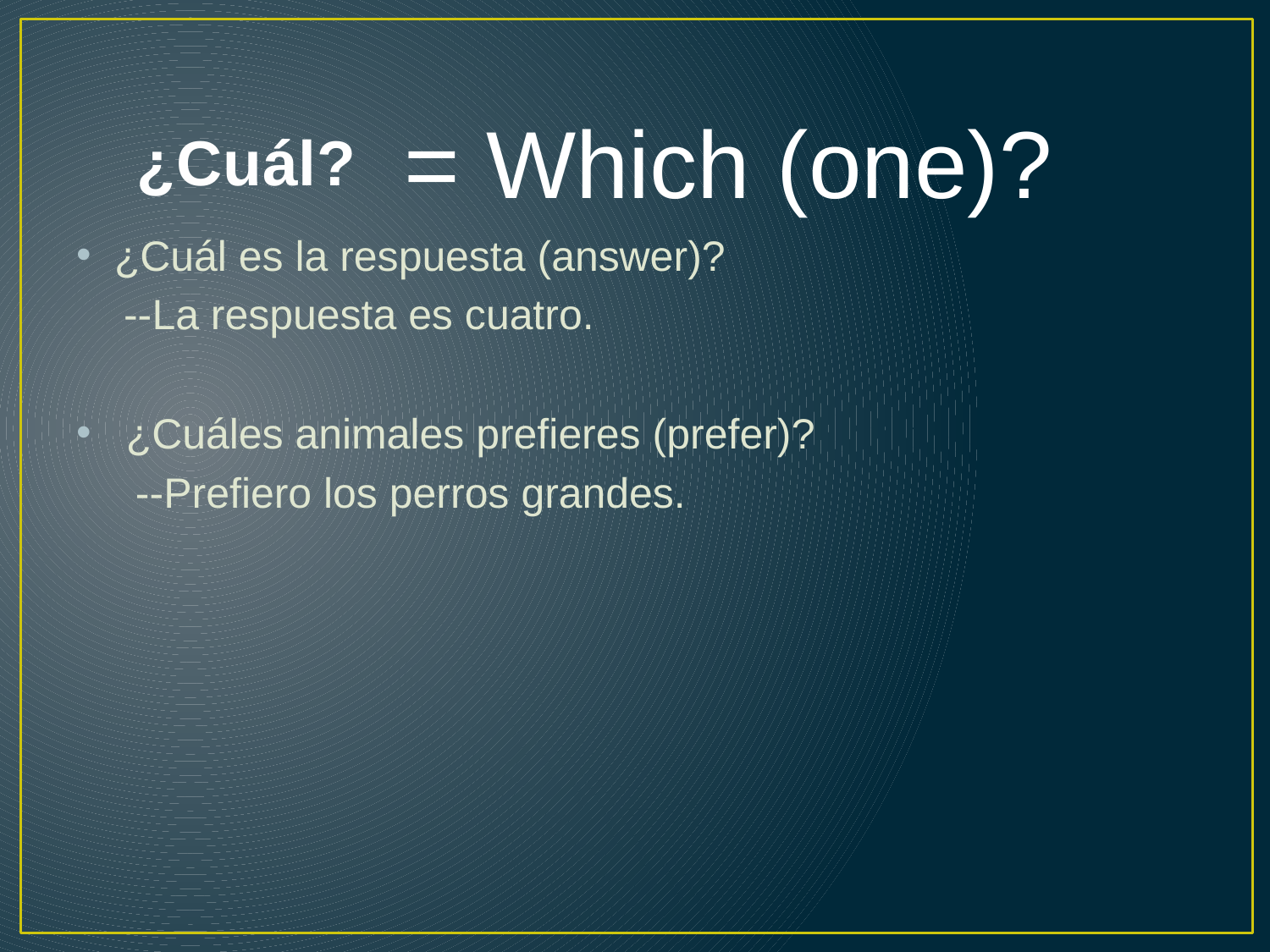

# ¿Cuál?
= Which (one)?
¿Cuál es la respuesta (answer)?
    --La respuesta es cuatro.

 ¿Cuáles animales prefieres (prefer)?
     --Prefiero los perros grandes.